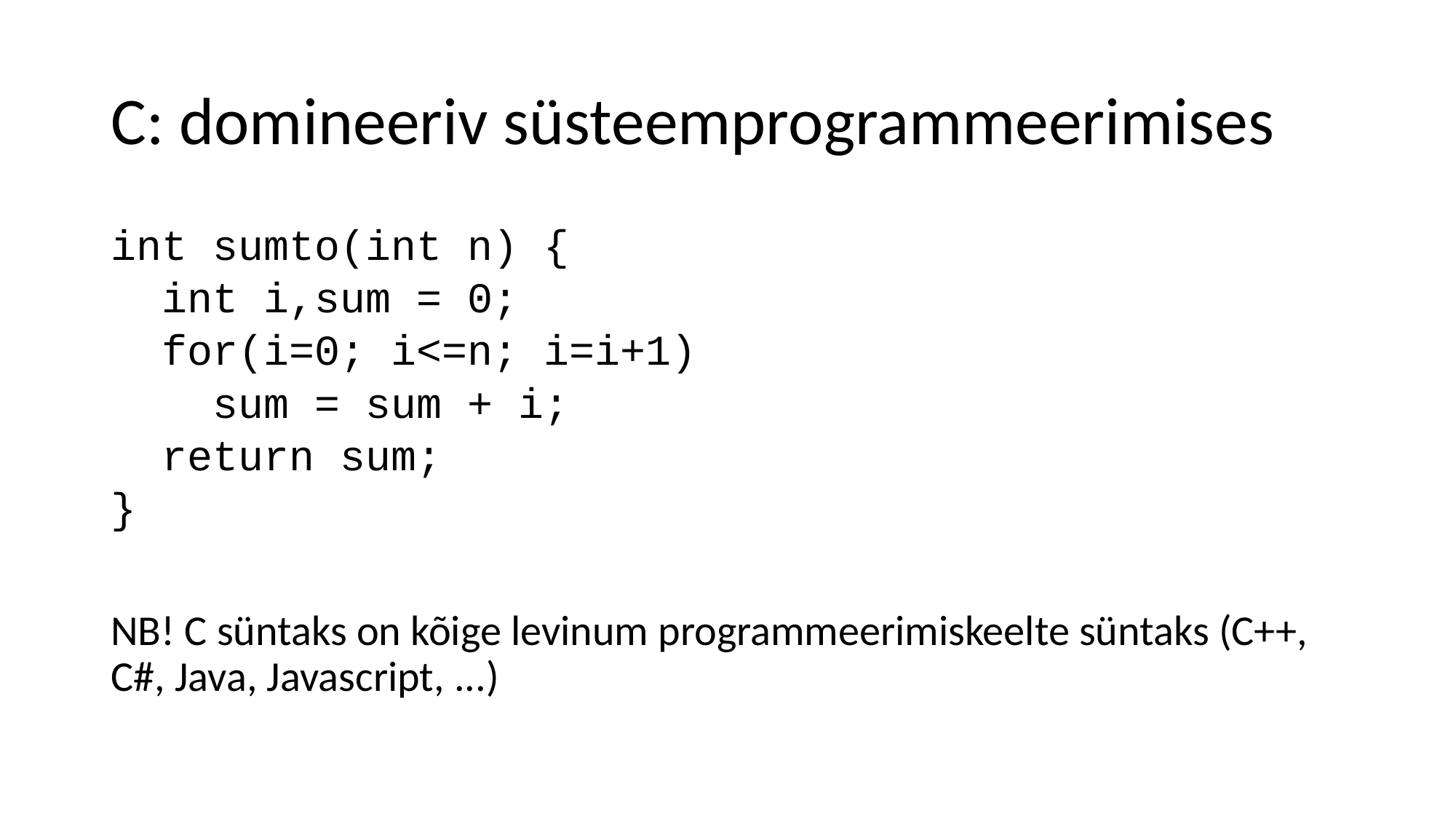

# C: domineeriv süsteemprogrammeerimises
int sumto(int n) {
  int i,sum = 0;
  for(i=0; i<=n; i=i+1)
    sum = sum + i;
  return sum;
}

NB! C süntaks on kõige levinum programmeerimiskeelte süntaks (C++, C#, Java, Javascript, ...)